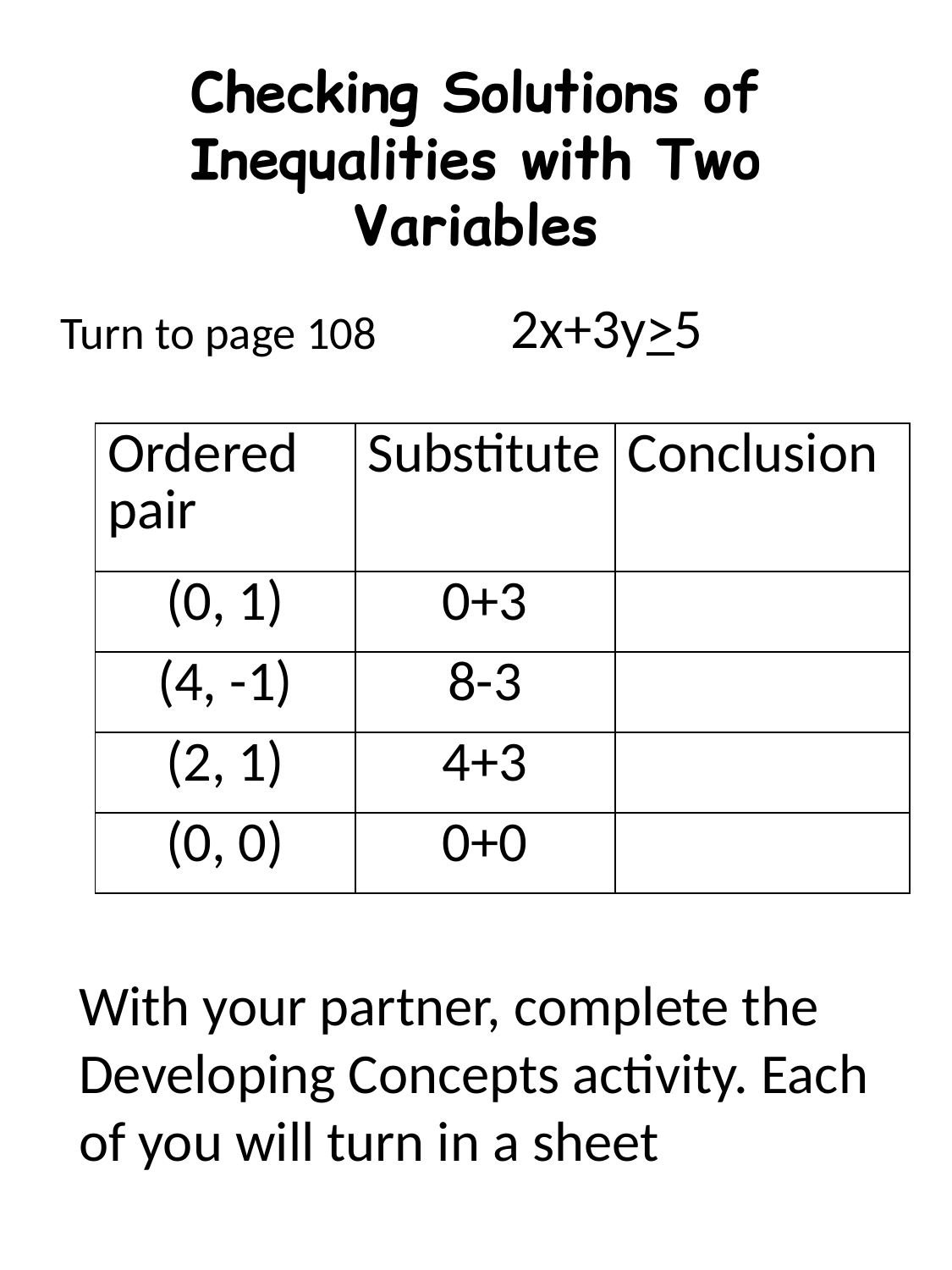

# Checking Solutions of Inequalities with Two Variables
2x+3y>5
Turn to page 108
| Ordered pair | Substitute | Conclusion |
| --- | --- | --- |
| (0, 1) | 0+3 |  |
| (4, -1) | 8-3 |  |
| (2, 1) | 4+3 |  |
| (0, 0) | 0+0 |  |
With your partner, complete the Developing Concepts activity. Each of you will turn in a sheet